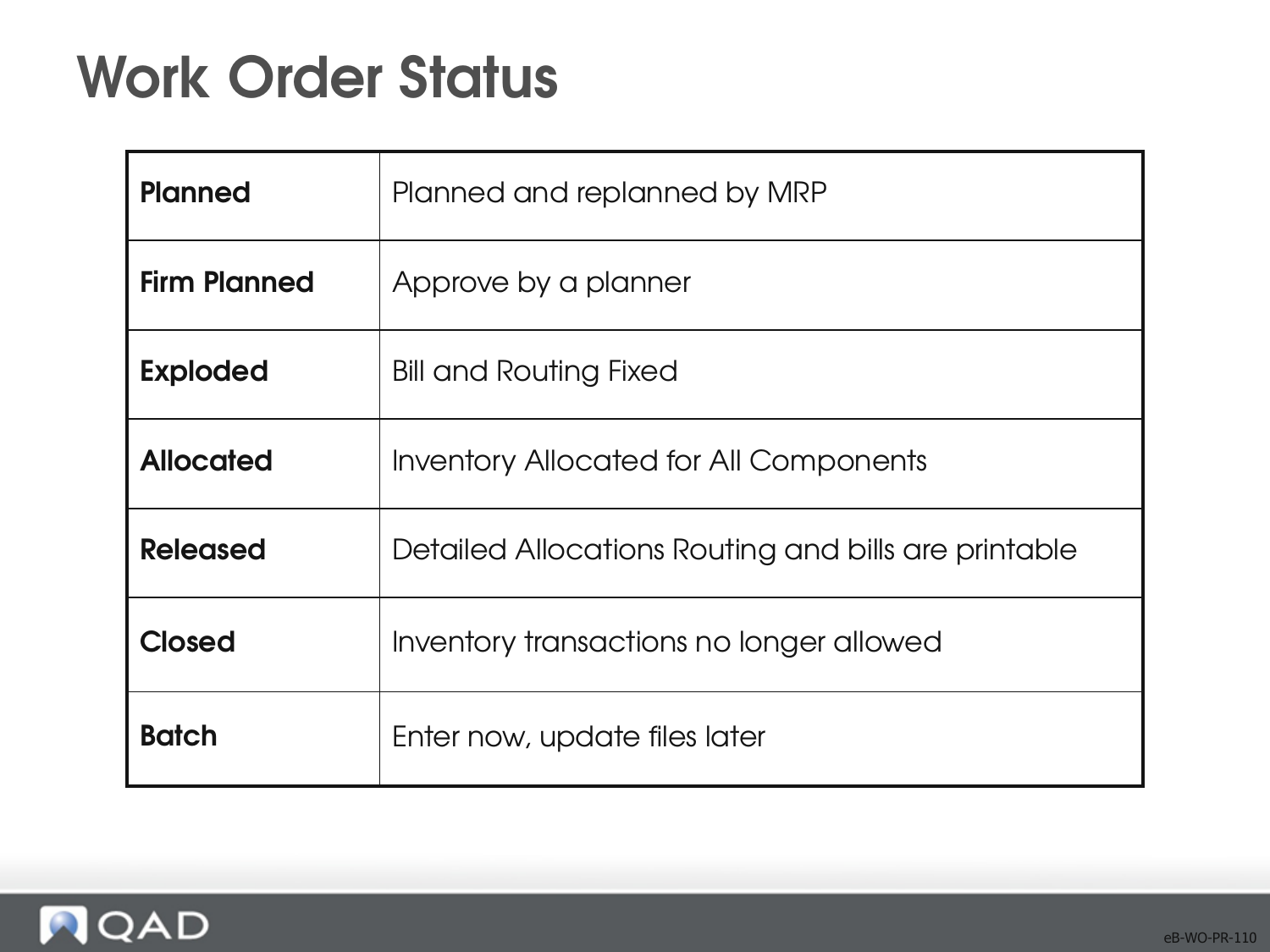

# Work Order Status
| Planned | Planned and replanned by MRP |
| --- | --- |
| Firm Planned | Approve by a planner |
| Exploded | Bill and Routing Fixed |
| Allocated | Inventory Allocated for All Components |
| Released | Detailed Allocations Routing and bills are printable |
| Closed | Inventory transactions no longer allowed |
| Batch | Enter now, update files later |
eB-WO-PR-110